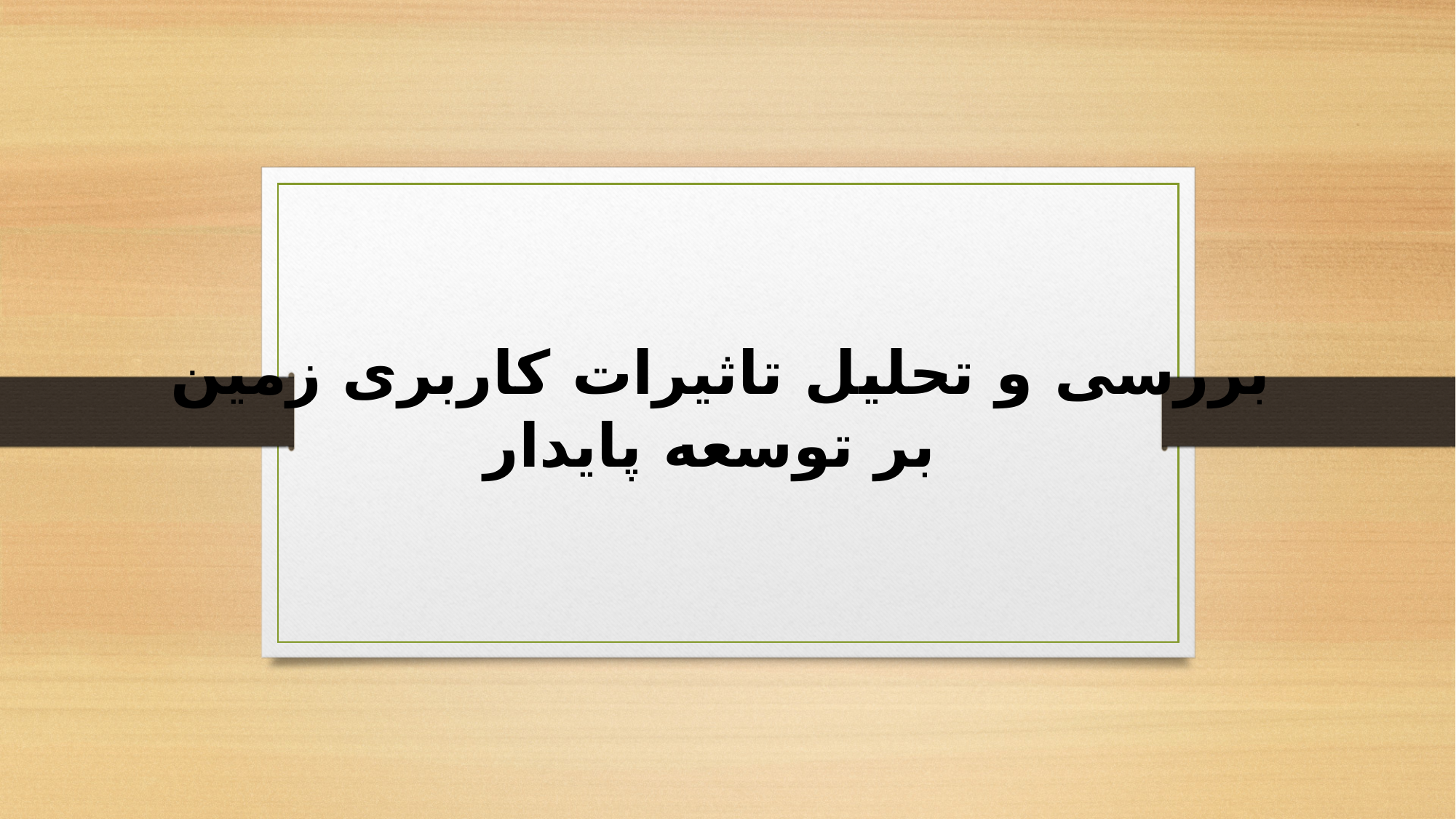

# بررسی و تحلیل تاثیرات کاربری زمین بر توسعه پایدار